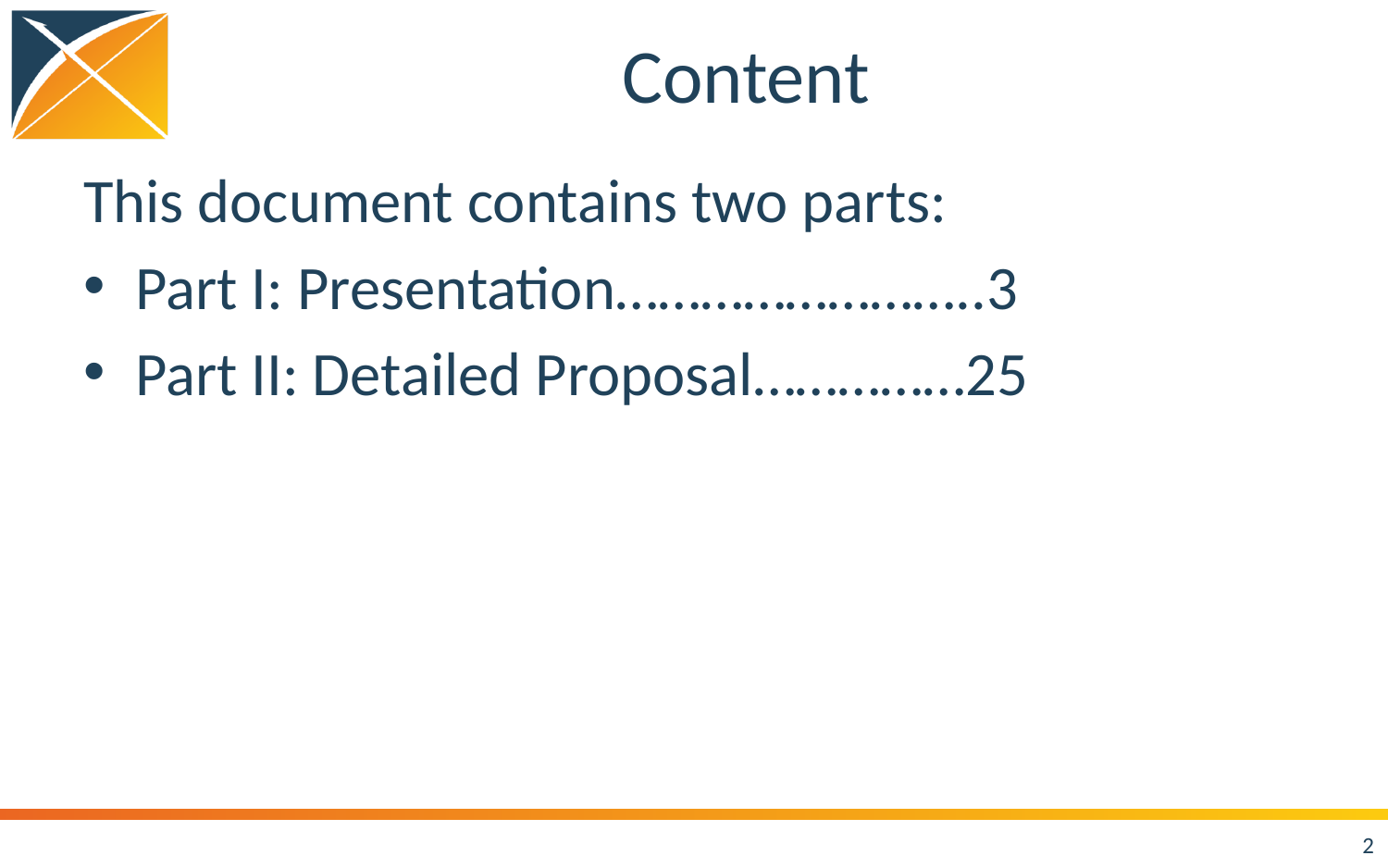

# Content
This document contains two parts:
Part I: Presentation……………………..3
Part II: Detailed Proposal……………25

2